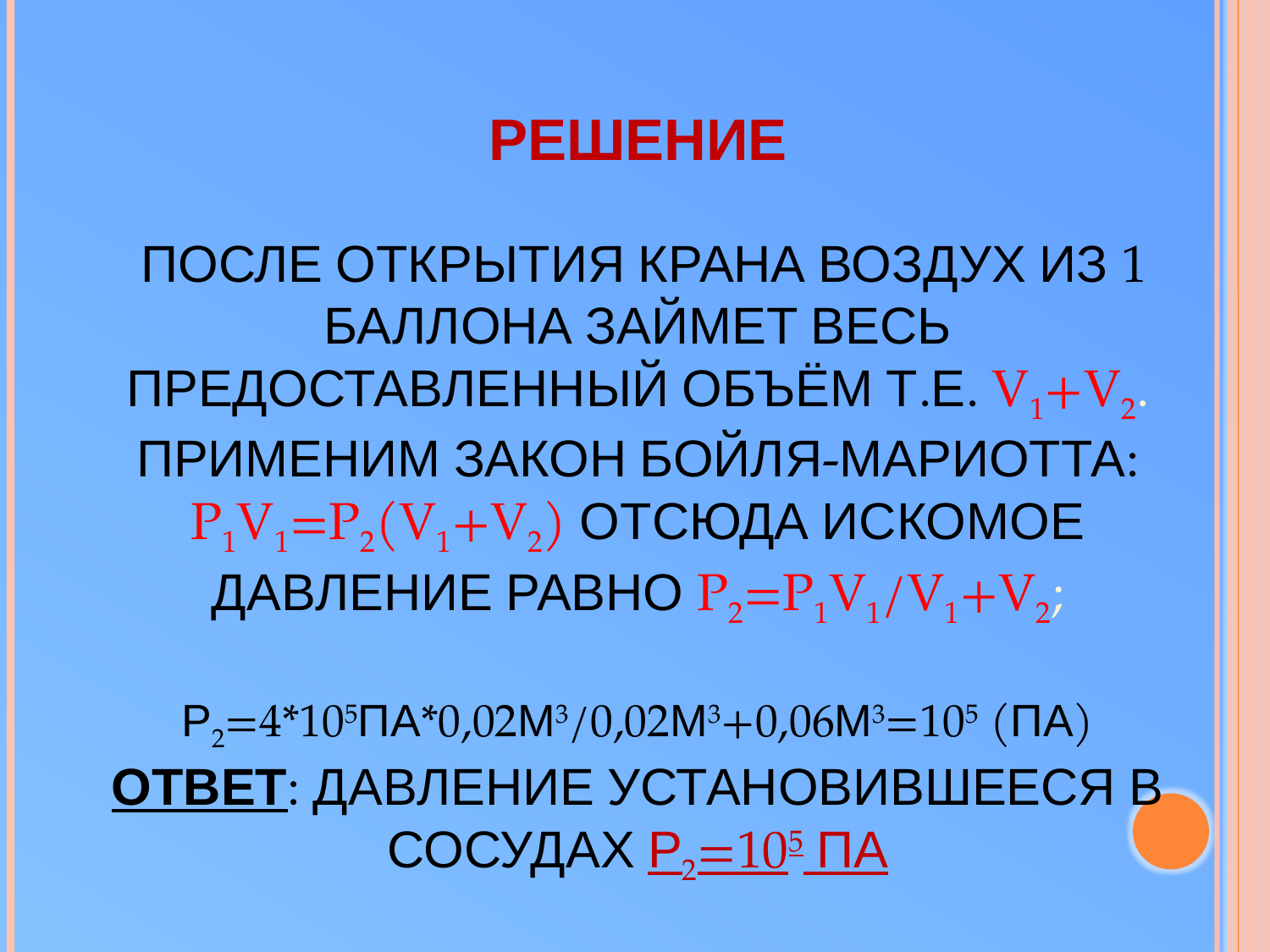

Решение
 После открытия крана воздух из 1 баллона займет весь предоставленный объём т.е. V1+V2. Применим закон Бойля-Мариотта: p1V1=p2(V1+V2) отсюда искомое давление равно p2=p1V1/V1+V2;
р2=4*105Па*0,02м3/0,02м3+0,06м3=105 (Па)
Ответ: давление установившееся в сосудах р2=105 Па